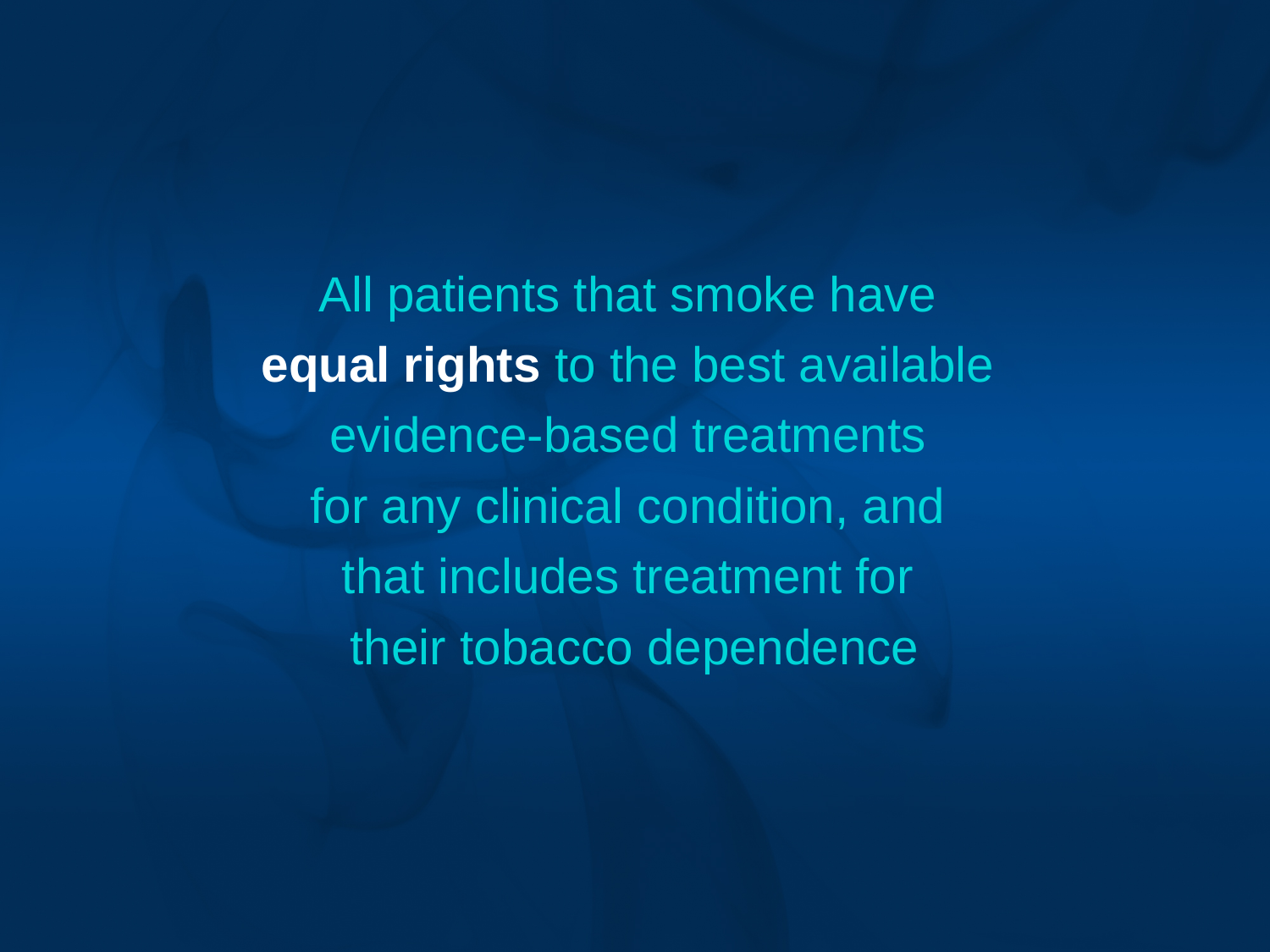

All patients that smoke have
equal rights to the best available
evidence-based treatments
for any clinical condition, and
that includes treatment for
their tobacco dependence